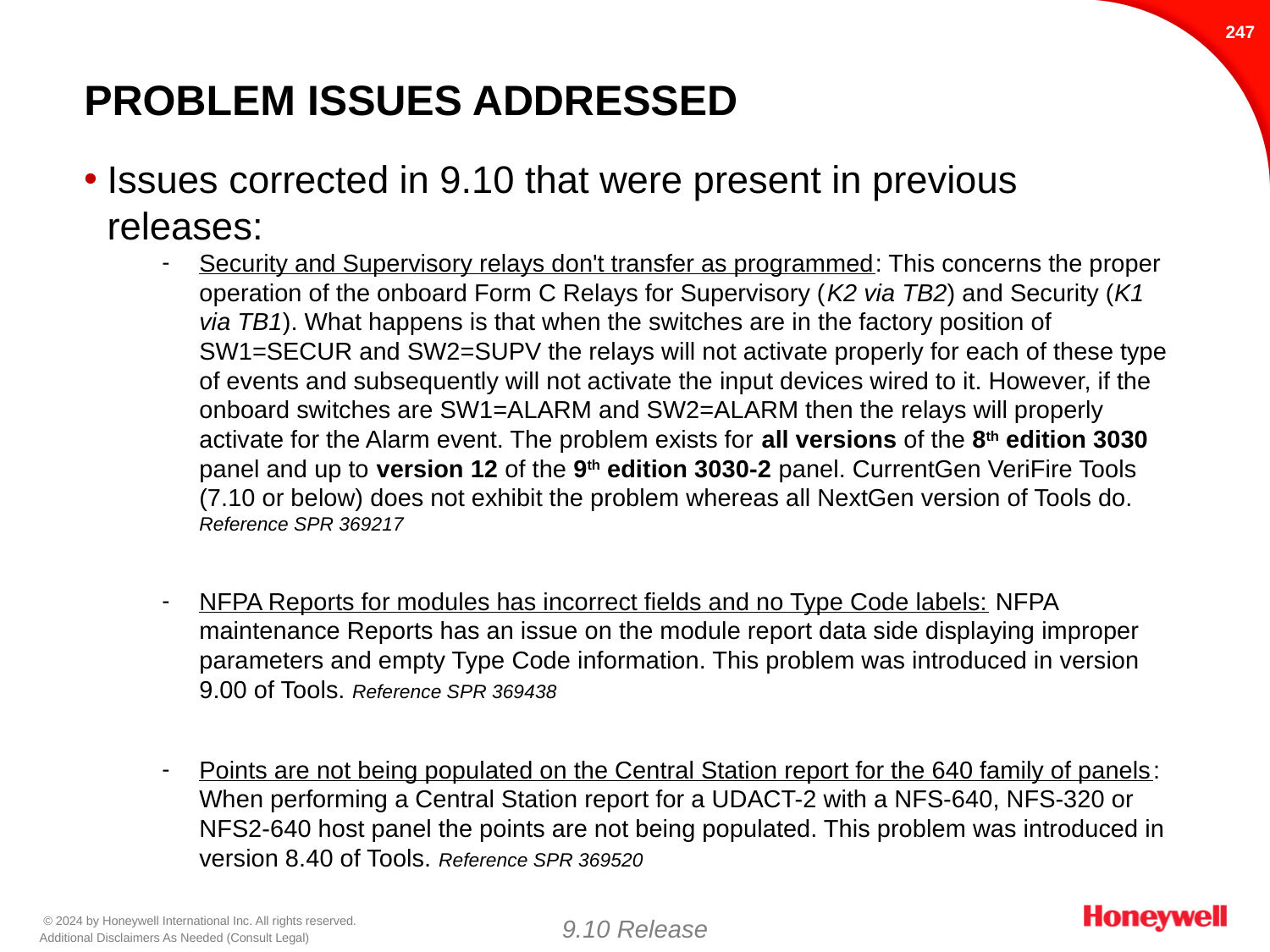

247
# Problem issues addressed
Issues corrected in 9.10 that were present in previous releases:
Security and Supervisory relays don't transfer as programmed: This concerns the proper operation of the onboard Form C Relays for Supervisory (K2 via TB2) and Security (K1 via TB1). What happens is that when the switches are in the factory position of SW1=SECUR and SW2=SUPV the relays will not activate properly for each of these type of events and subsequently will not activate the input devices wired to it. However, if the onboard switches are SW1=ALARM and SW2=ALARM then the relays will properly activate for the Alarm event. The problem exists for all versions of the 8th edition 3030 panel and up to version 12 of the 9th edition 3030-2 panel. CurrentGen VeriFire Tools (7.10 or below) does not exhibit the problem whereas all NextGen version of Tools do. Reference SPR 369217

NFPA Reports for modules has incorrect fields and no Type Code labels: NFPA maintenance Reports has an issue on the module report data side displaying improper parameters and empty Type Code information. This problem was introduced in version 9.00 of Tools. Reference SPR 369438

Points are not being populated on the Central Station report for the 640 family of panels: When performing a Central Station report for a UDACT-2 with a NFS-640, NFS-320 or NFS2-640 host panel the points are not being populated. This problem was introduced in version 8.40 of Tools. Reference SPR 369520

9.10 Release